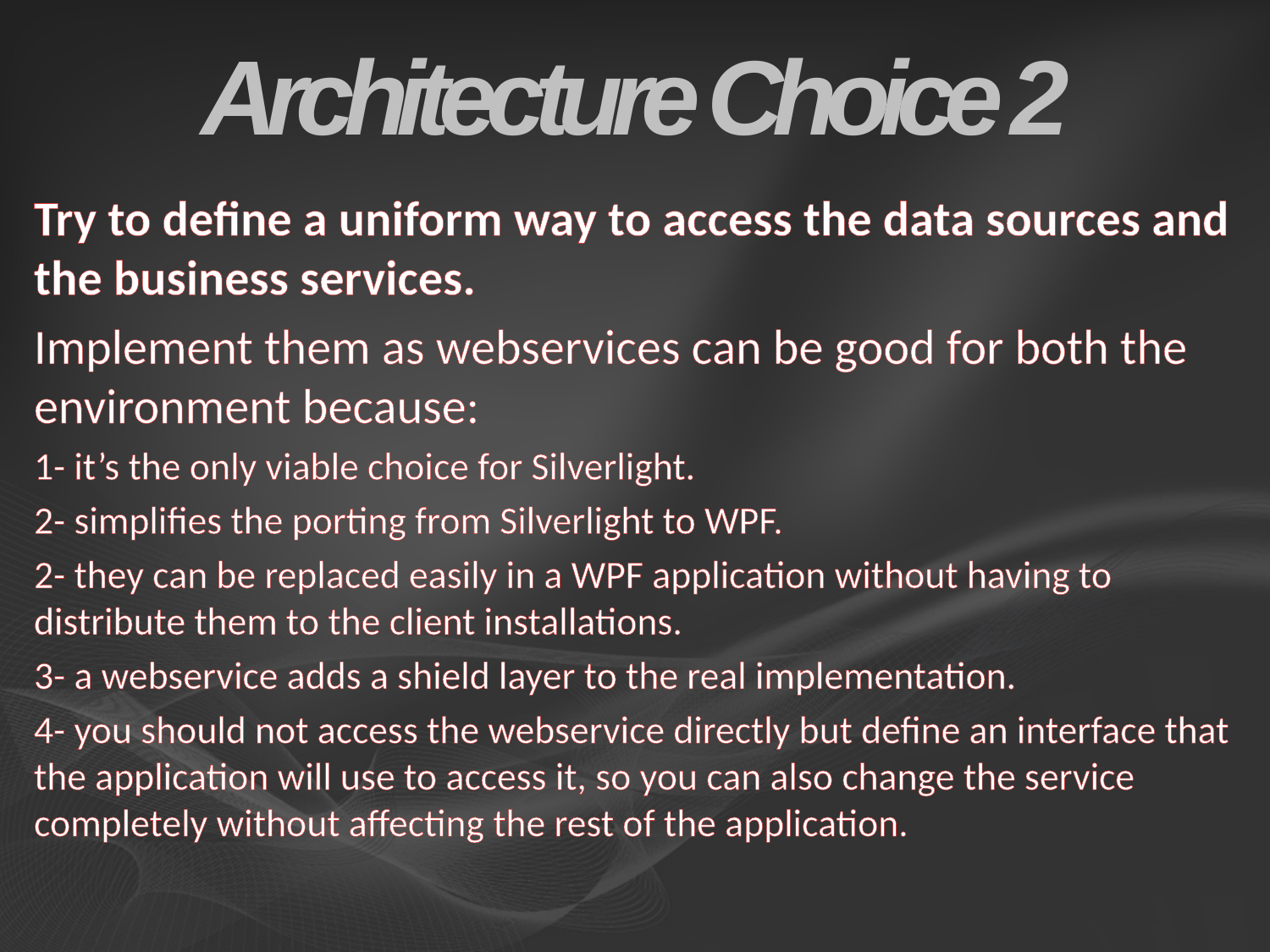

# Architecture Choice 2
Try to define a uniform way to access the data sources and the business services.
Implement them as webservices can be good for both the environment because:
1- it’s the only viable choice for Silverlight.
2- simplifies the porting from Silverlight to WPF.
2- they can be replaced easily in a WPF application without having to distribute them to the client installations.
3- a webservice adds a shield layer to the real implementation.
4- you should not access the webservice directly but define an interface that the application will use to access it, so you can also change the service completely without affecting the rest of the application.